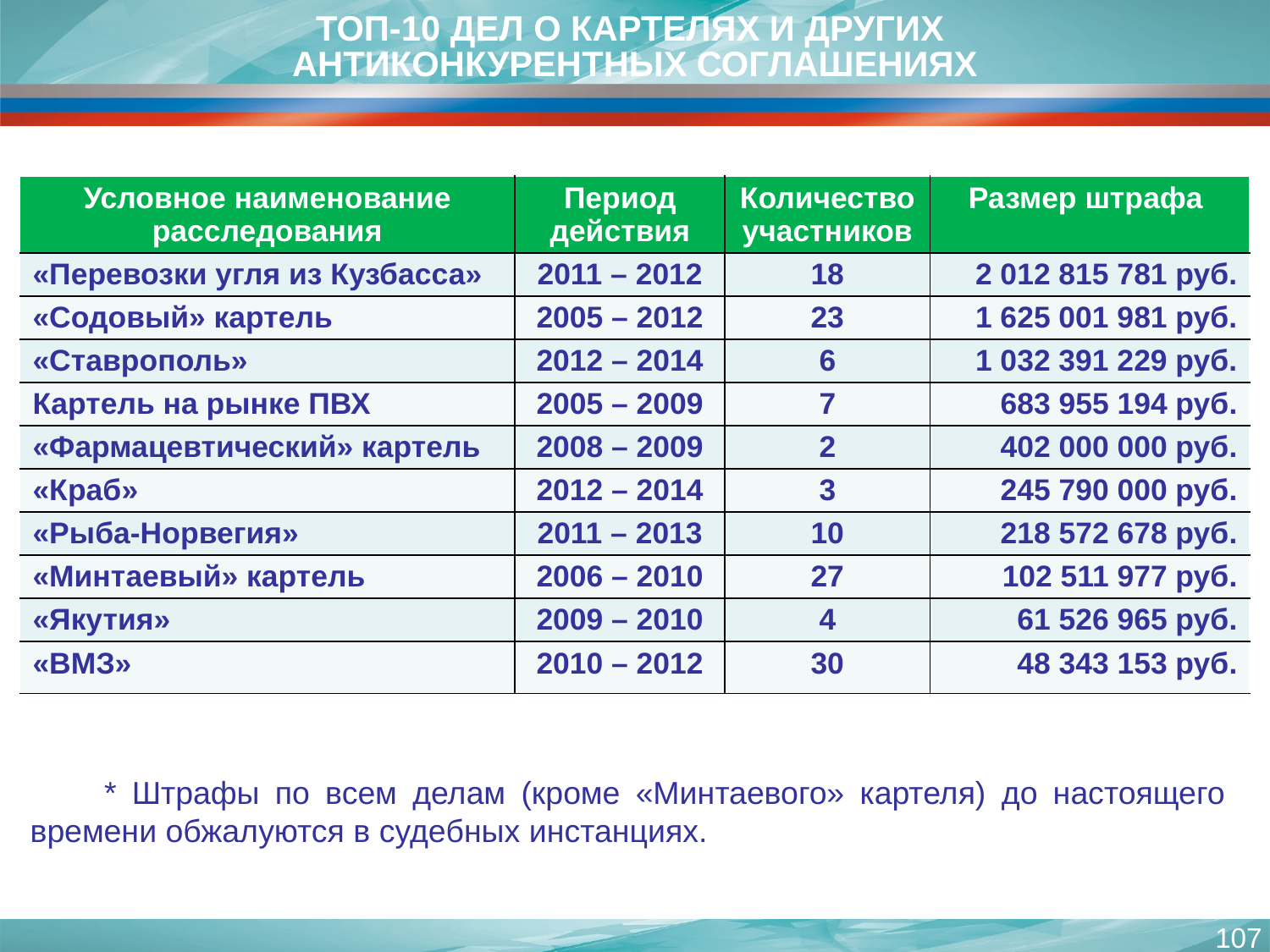

ТОП-10 ДЕЛ О КАРТЕЛЯХ И ДРУГИХ
АНТИКОНКУРЕНТНЫХ СОГЛАШЕНИЯХ
| Условное наименование расследования | Период действия | Количество участников | Размер штрафа |
| --- | --- | --- | --- |
| «Перевозки угля из Кузбасса» | 2011 – 2012 | 18 | 2 012 815 781 руб. |
| «Содовый» картель | 2005 – 2012 | 23 | 1 625 001 981 руб. |
| «Ставрополь» | 2012 – 2014 | 6 | 1 032 391 229 руб. |
| Картель на рынке ПВХ | 2005 – 2009 | 7 | 683 955 194 руб. |
| «Фармацевтический» картель | 2008 – 2009 | 2 | 402 000 000 руб. |
| «Краб» | 2012 – 2014 | 3 | 245 790 000 руб. |
| «Рыба-Норвегия» | 2011 – 2013 | 10 | 218 572 678 руб. |
| «Минтаевый» картель | 2006 – 2010 | 27 | 102 511 977 руб. |
| «Якутия» | 2009 – 2010 | 4 | 61 526 965 руб. |
| «ВМЗ» | 2010 – 2012 | 30 | 48 343 153 руб. |
* Штрафы по всем делам (кроме «Минтаевого» картеля) до настоящего времени обжалуются в судебных инстанциях.
107